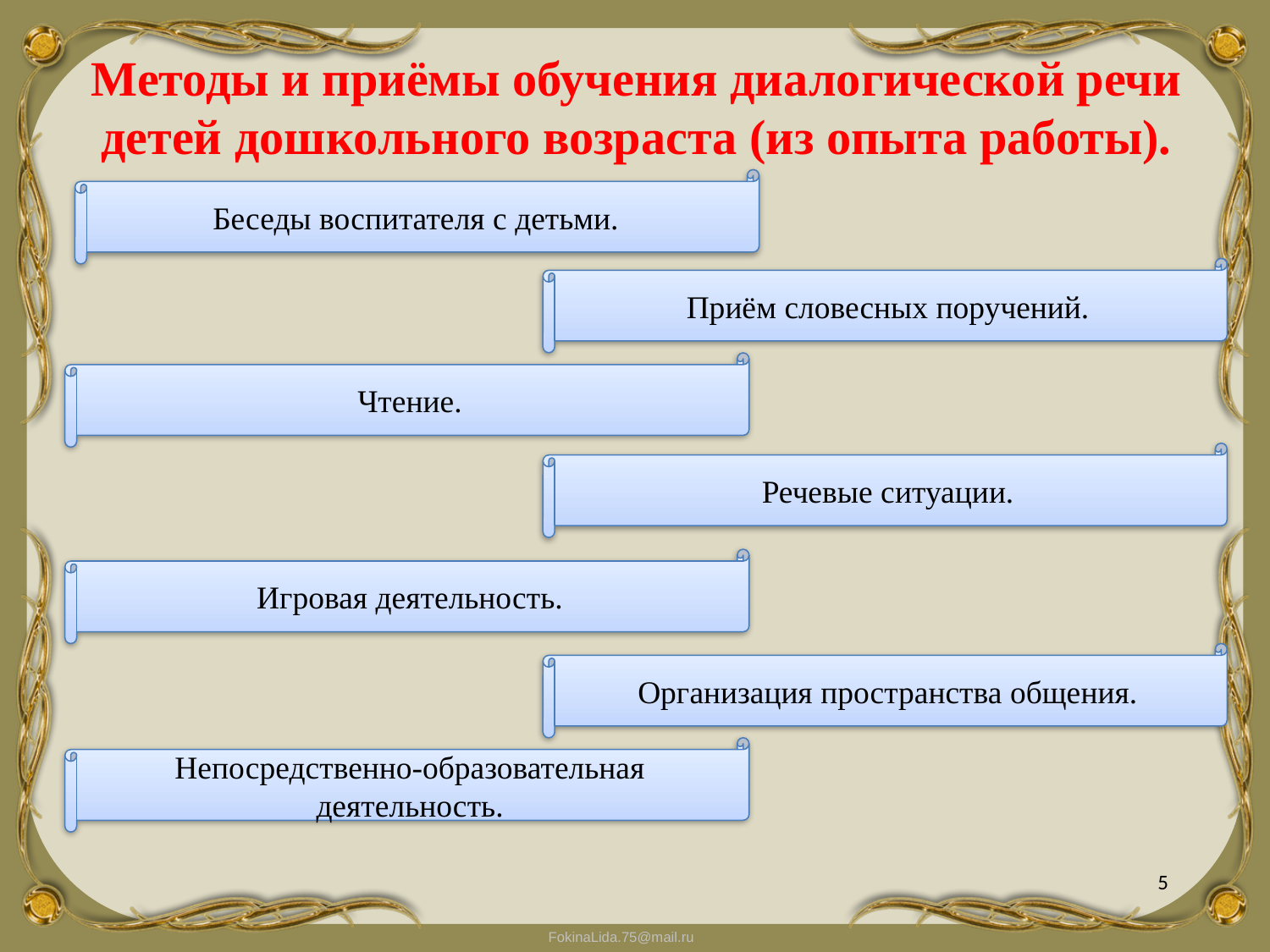

# Методы и приёмы обучения диалогической речи детей дошкольного возраста (из опыта работы).
Беседы воспитателя с детьми.
Приём словесных поручений.
Чтение.
Речевые ситуации.
Игровая деятельность.
Организация пространства общения.
Непосредственно-образовательная деятельность.
5